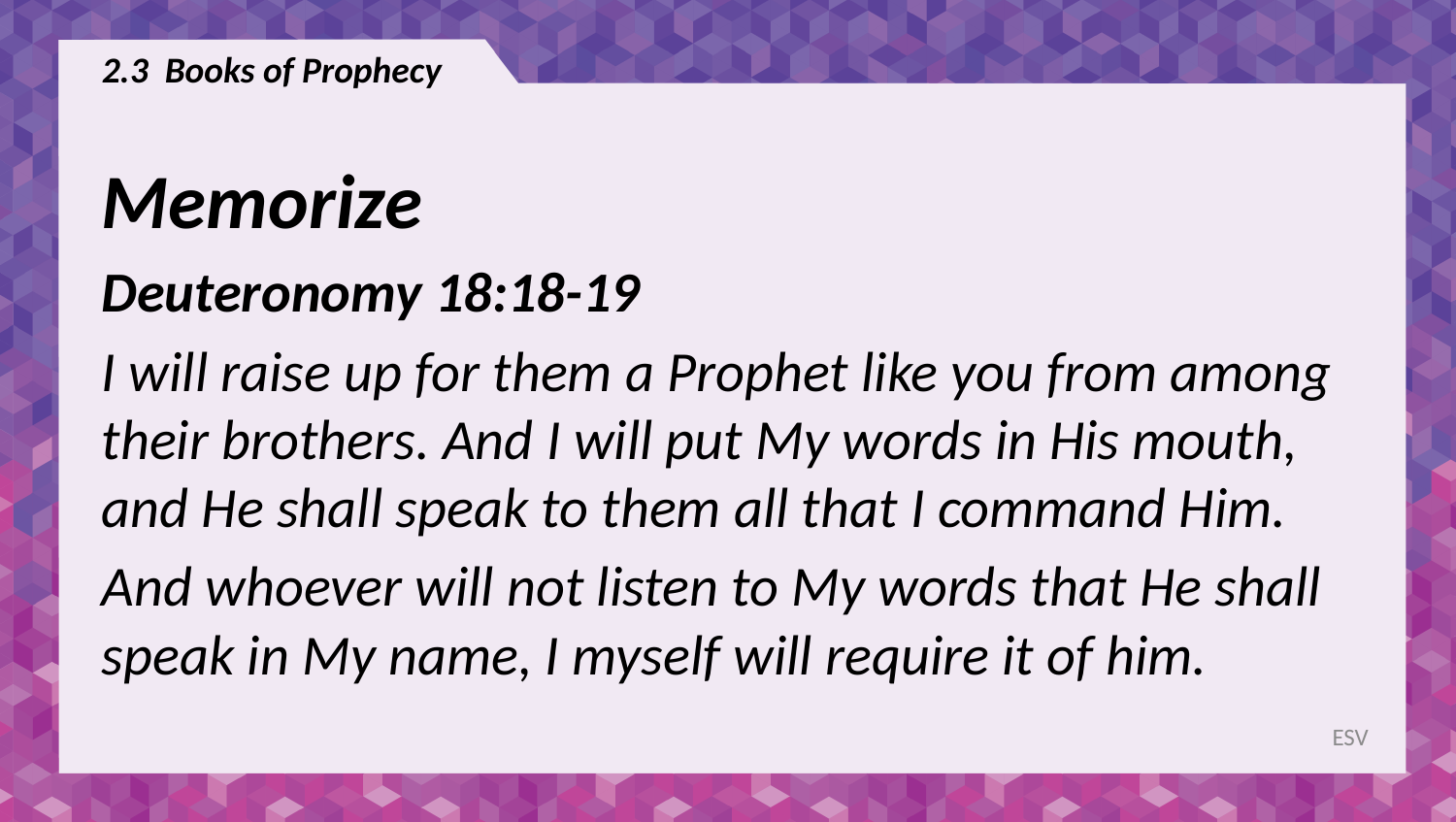

# 2.3  Books of Prophecy
Memorize
Deuteronomy 18:18-19
I will raise up for them a Prophet like you from among their brothers. And I will put My words in His mouth, and He shall speak to them all that I command Him.
And whoever will not listen to My words that He shall speak in My name, I myself will require it of him.
ESV